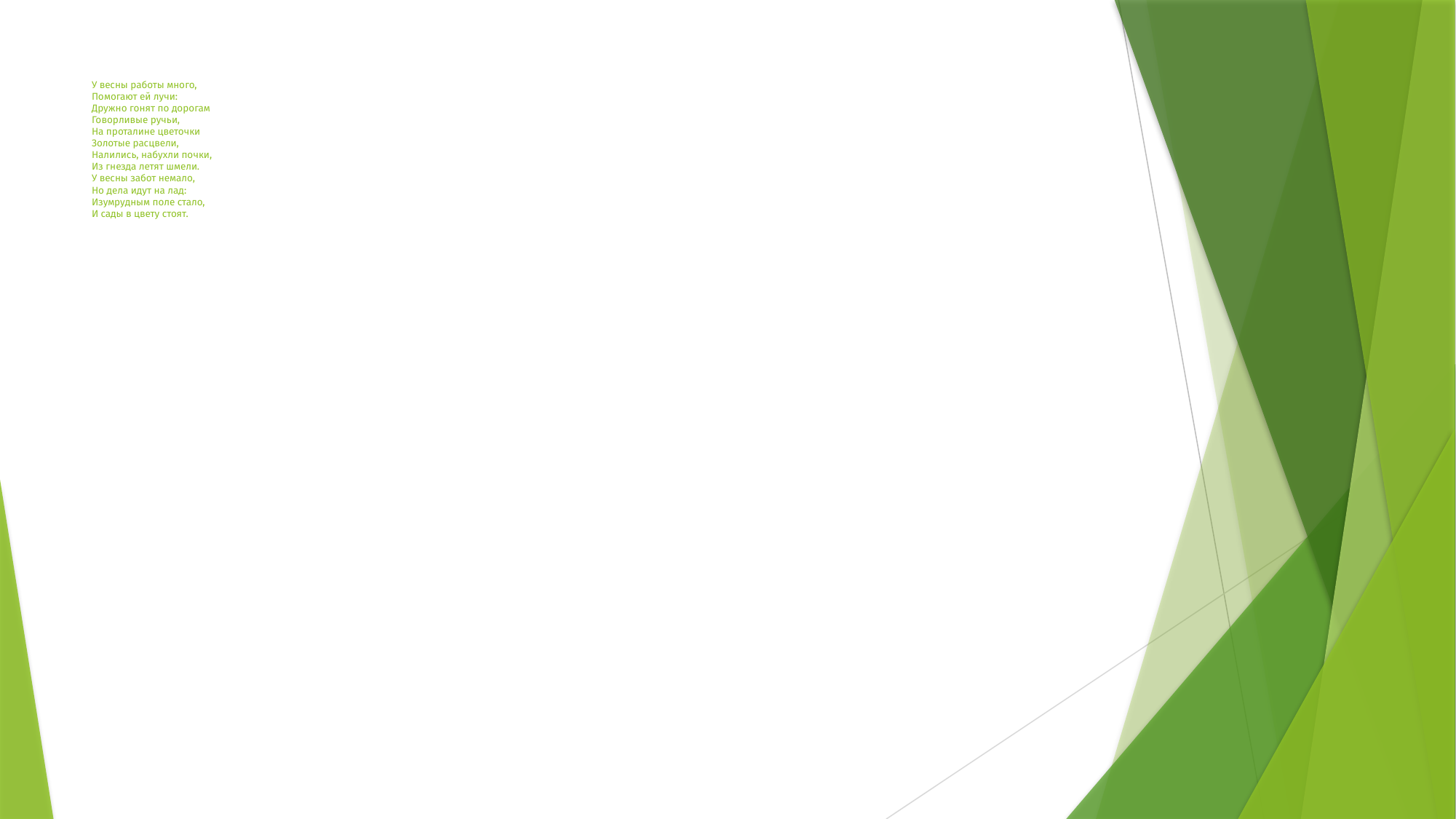

# У весны работы много, Помогают ей лучи: Дружно гонят по дорогам Говорливые ручьи, На проталине цветочки Золотые расцвели, Налились, набухли почки, Из гнезда летят шмели. У весны забот немало, Но дела идут на лад: Изумрудным поле стало, И сады в цвету стоят.